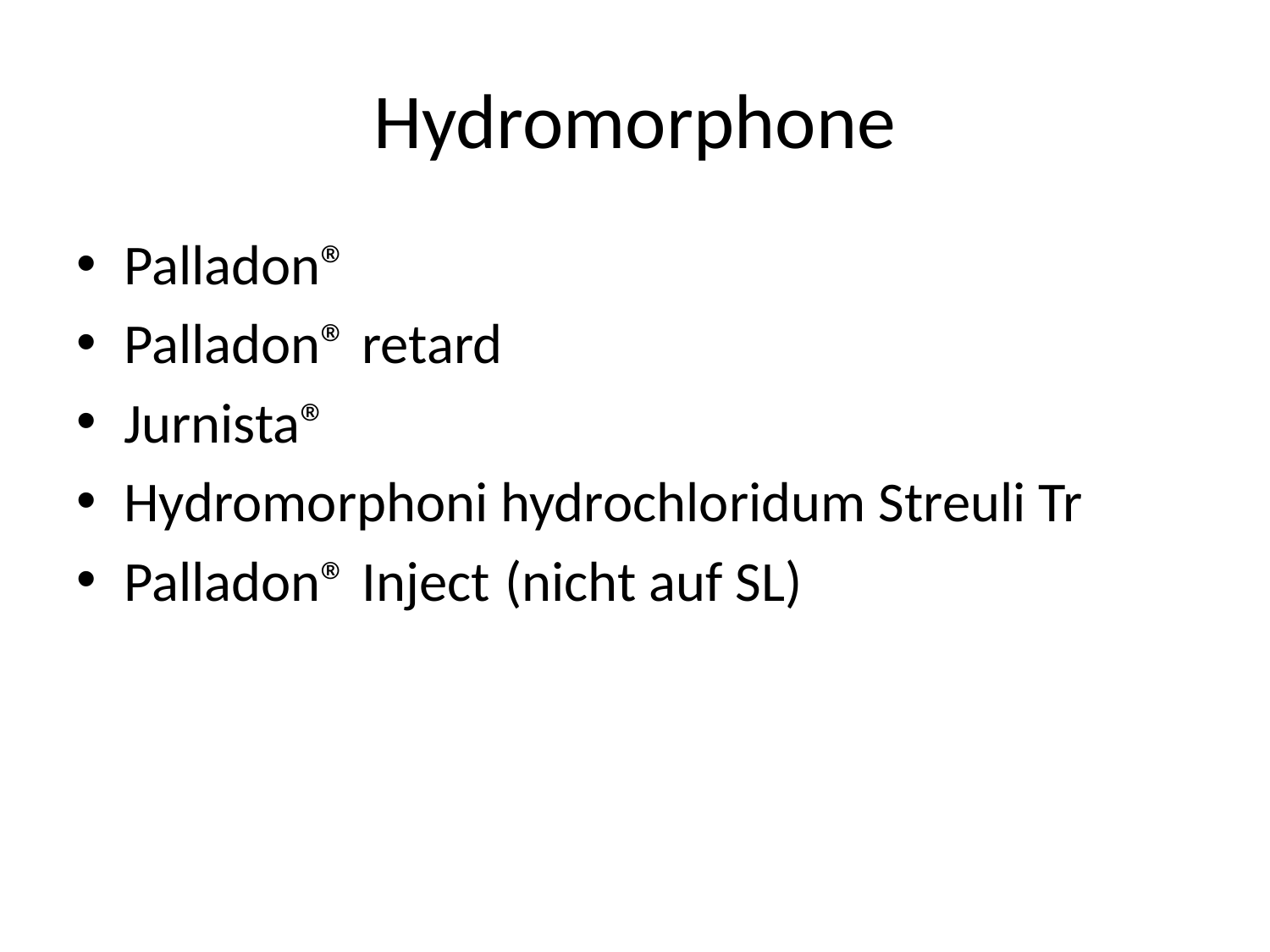

# Hydromorphone
Palladon®
Palladon® retard
Jurnista®
Hydromorphoni hydrochloridum Streuli Tr
Palladon® Inject 	(nicht auf SL)